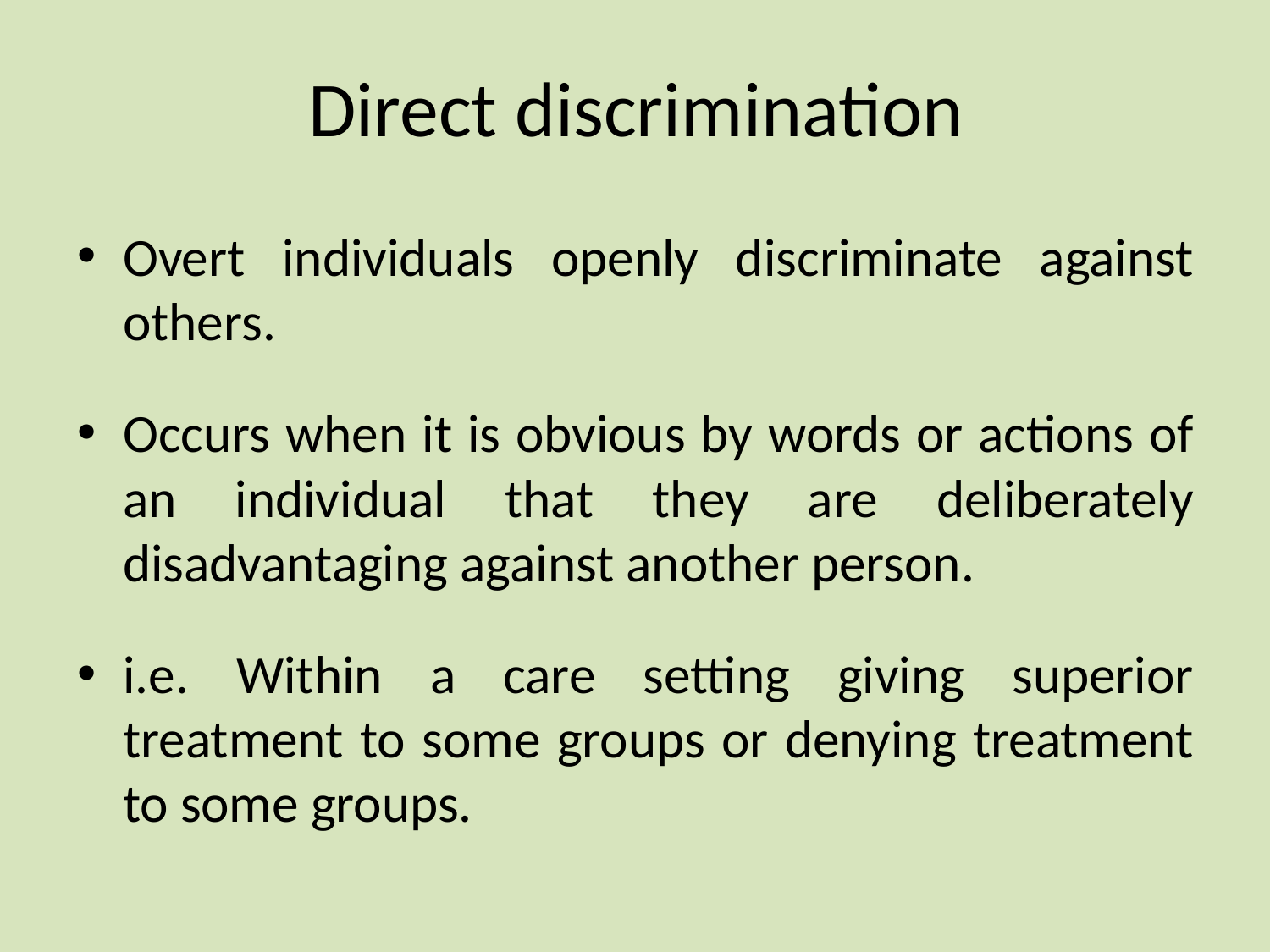

# Direct discrimination
Overt individuals openly discriminate against others.

Occurs when it is obvious by words or actions of an individual that they are deliberately disadvantaging against another person.

i.e. Within a care setting giving superior treatment to some groups or denying treatment to some groups.